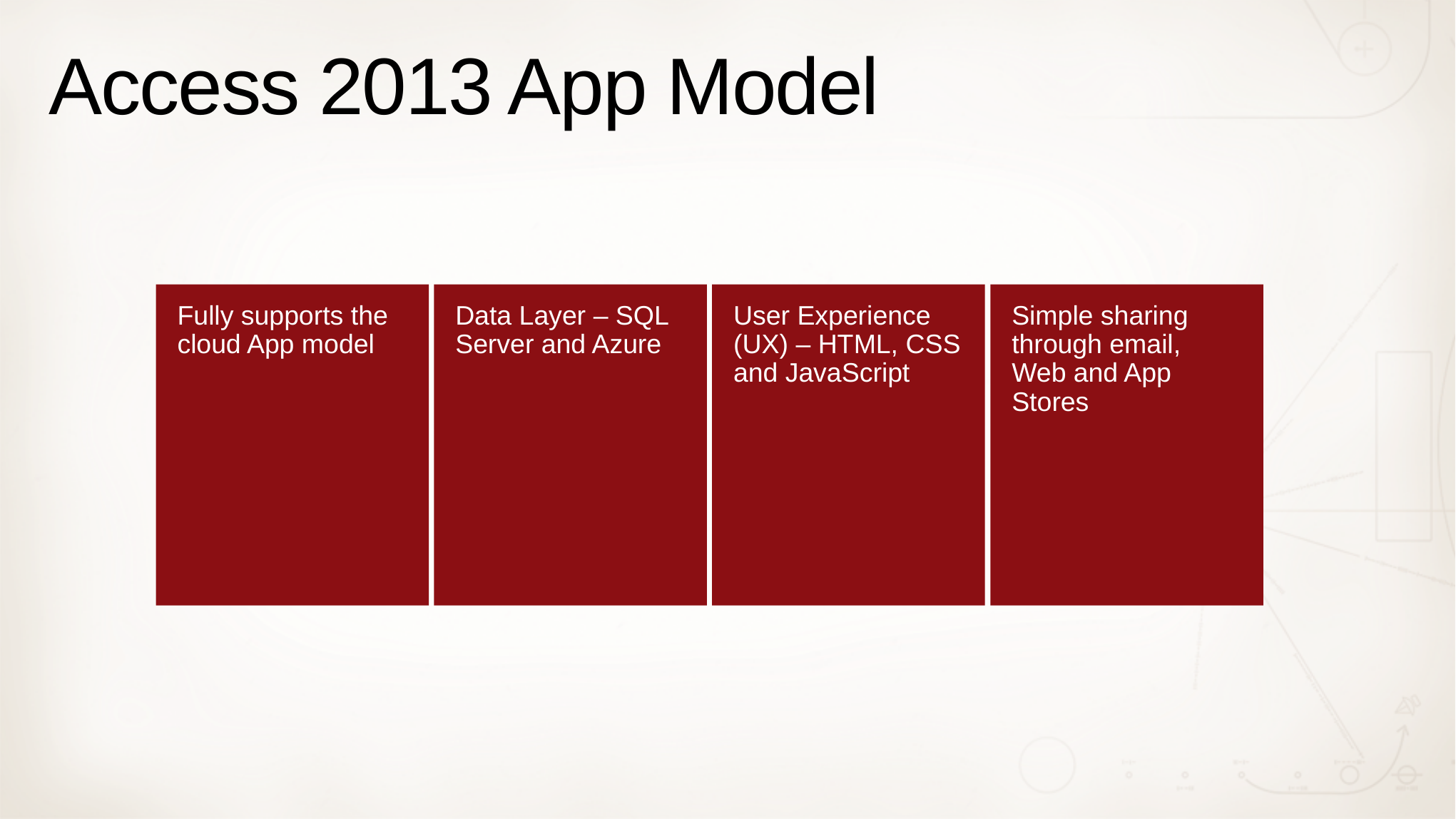

# Access 2013 App Model
Fully supports the cloud App model
Data Layer – SQL Server and Azure
User Experience (UX) – HTML, CSS and JavaScript
Simple sharing through email, Web and App Stores